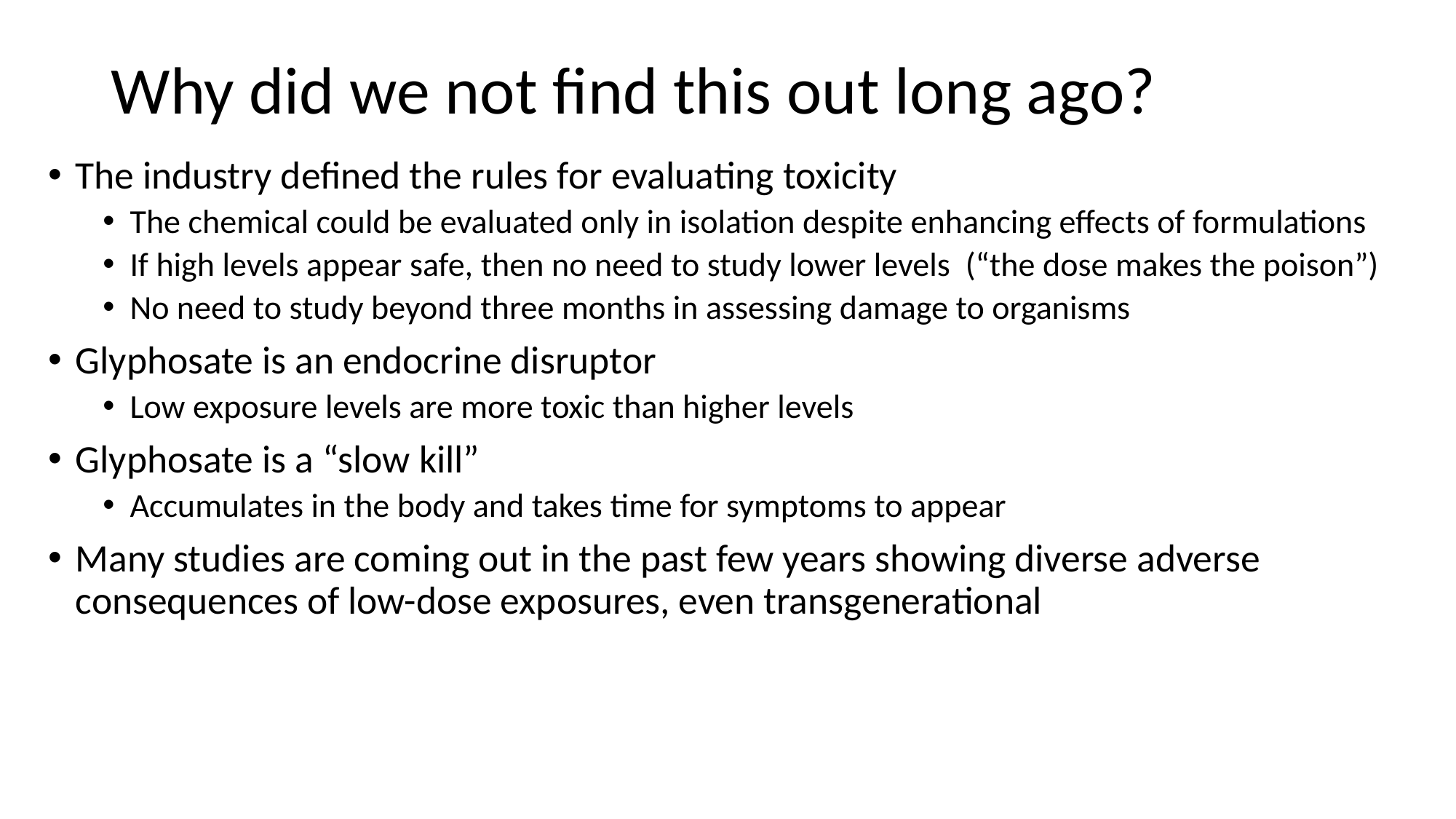

# Why did we not find this out long ago?
The industry defined the rules for evaluating toxicity
The chemical could be evaluated only in isolation despite enhancing effects of formulations
If high levels appear safe, then no need to study lower levels  (“the dose makes the poison”)
No need to study beyond three months in assessing damage to organisms
Glyphosate is an endocrine disruptor
Low exposure levels are more toxic than higher levels
Glyphosate is a “slow kill”
Accumulates in the body and takes time for symptoms to appear
Many studies are coming out in the past few years showing diverse adverse consequences of low-dose exposures, even transgenerational